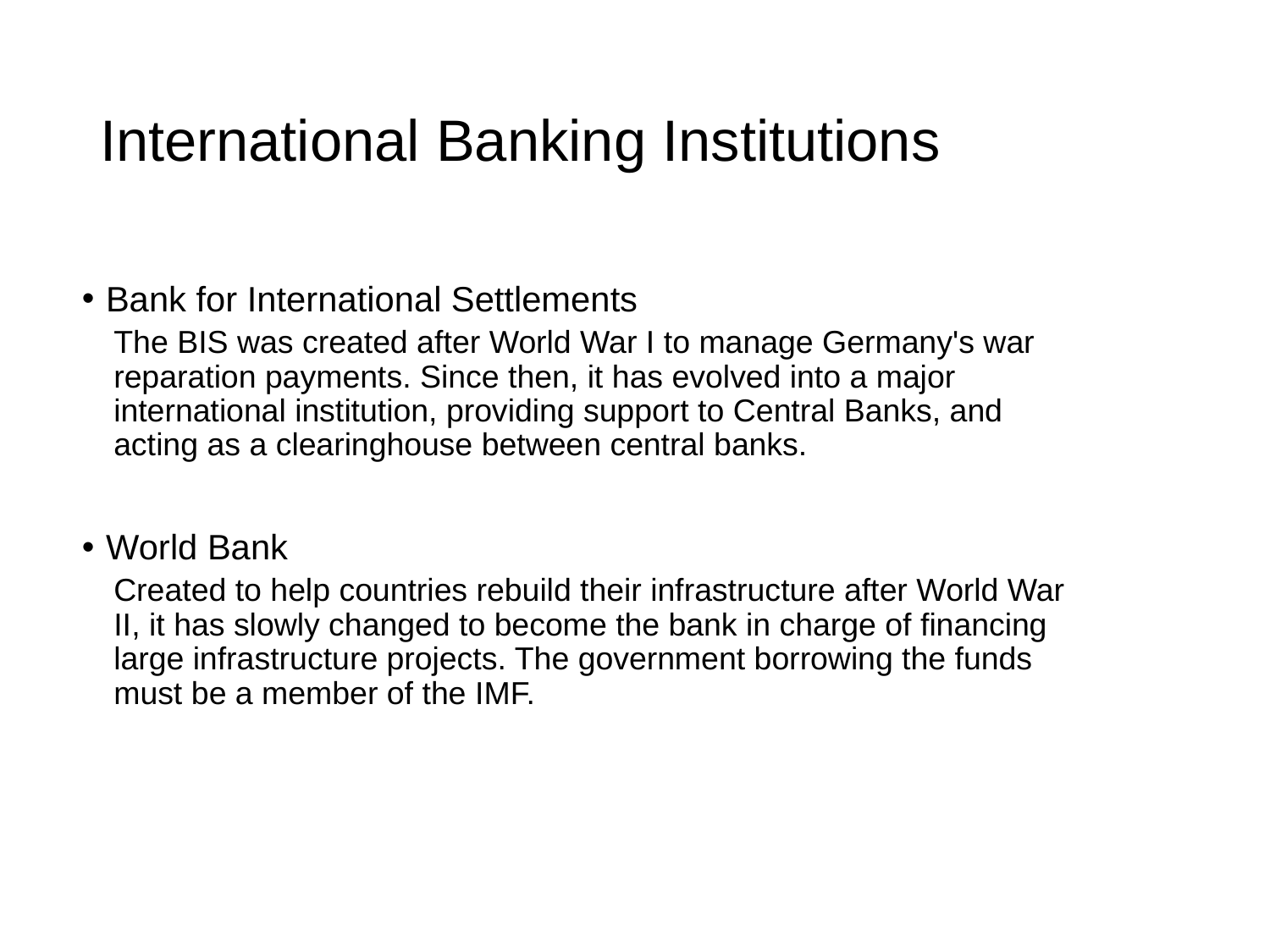

# International Banking Institutions
Bank for International Settlements
The BIS was created after World War I to manage Germany's war reparation payments. Since then, it has evolved into a major international institution, providing support to Central Banks, and acting as a clearinghouse between central banks.

World Bank
Created to help countries rebuild their infrastructure after World War II, it has slowly changed to become the bank in charge of financing large infrastructure projects. The government borrowing the funds must be a member of the IMF.